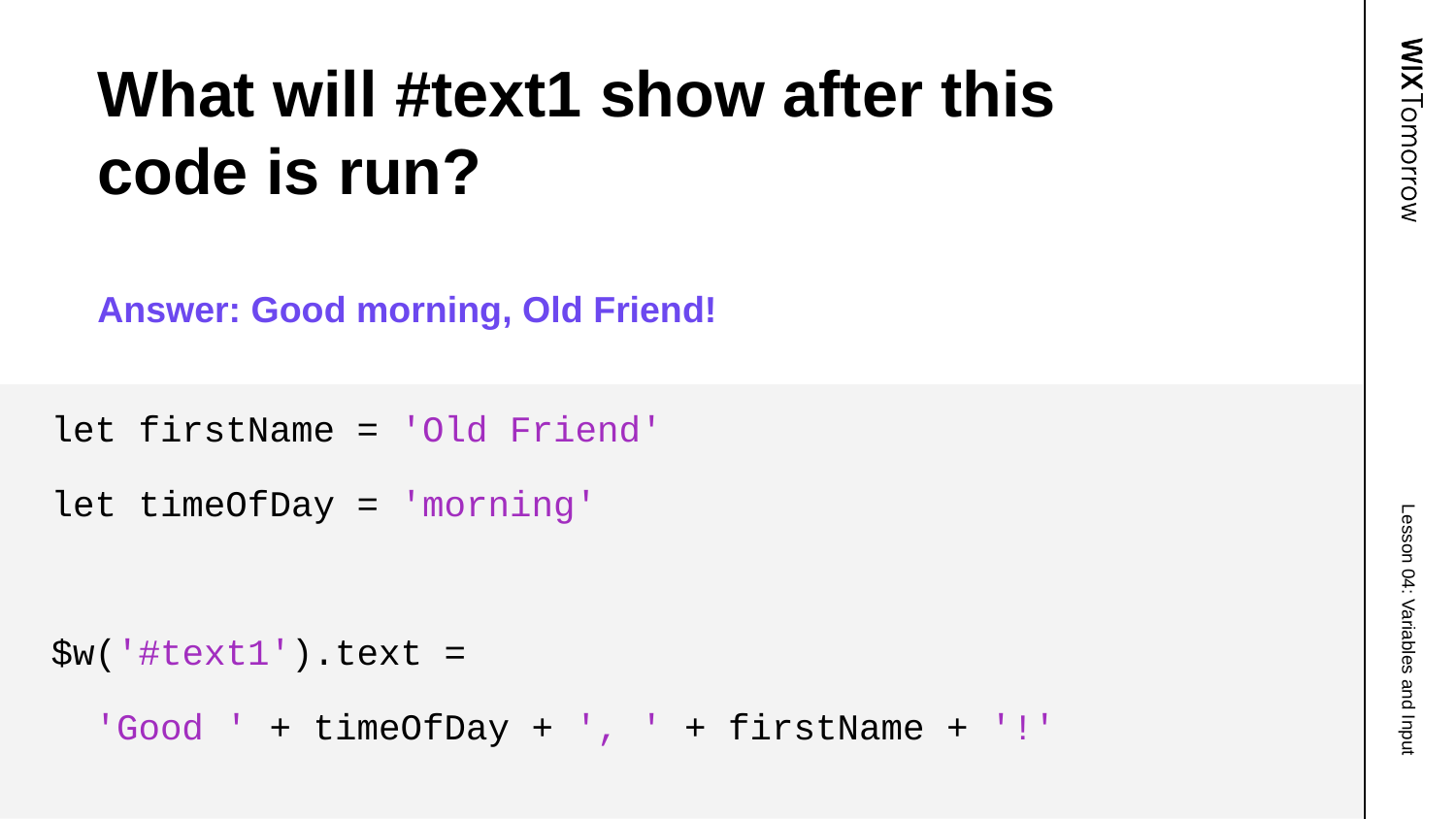

# What will #text1 show after this code is run?

Answer: Good morning, Old Friend!

let firstName = 'Old Friend'
let timeOfDay = 'morning'
​
$w('#text1').text =
  'Good ' + timeOfDay + ', ' + firstName + '!'